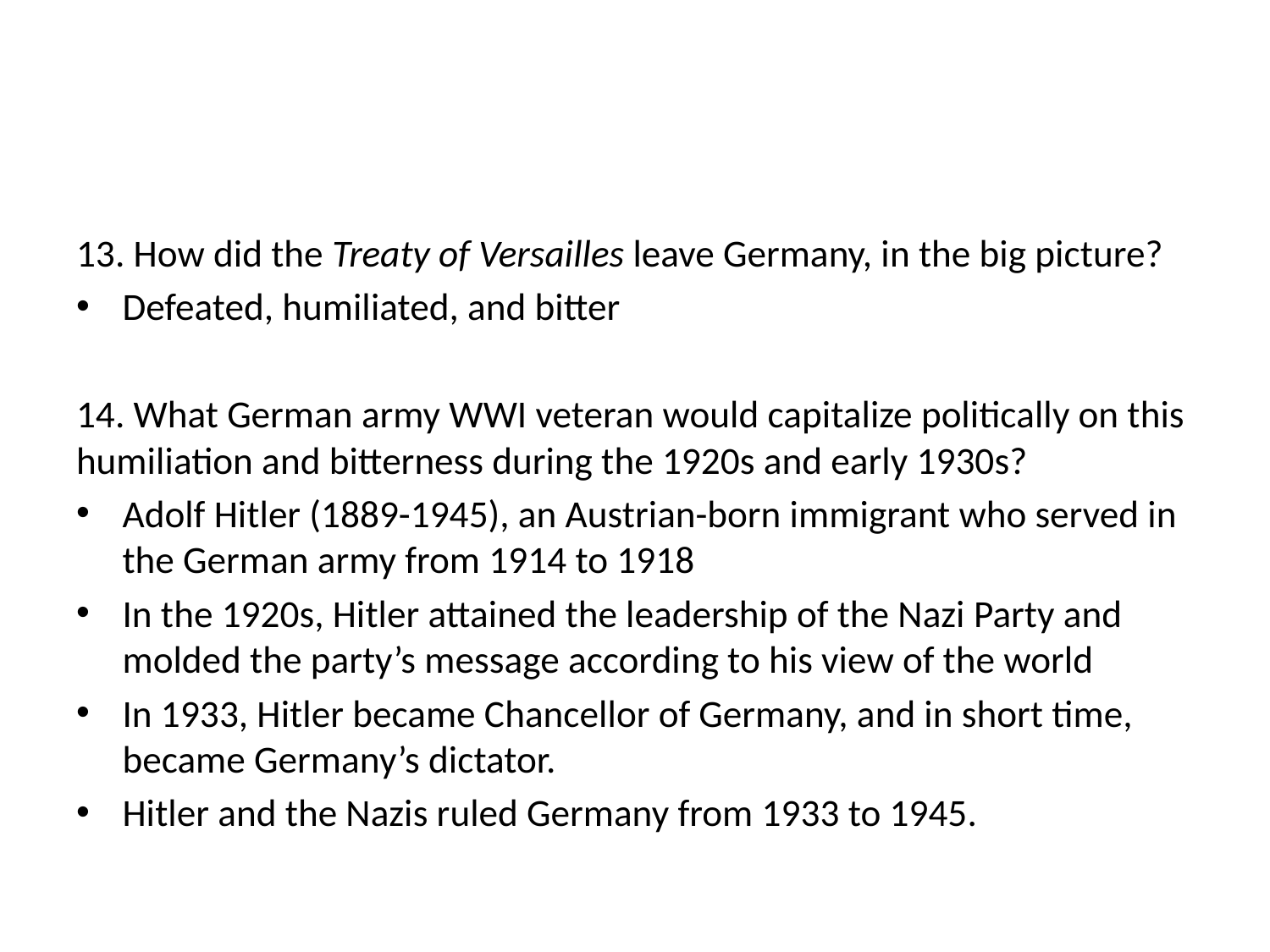

#
13. How did the Treaty of Versailles leave Germany, in the big picture?
Defeated, humiliated, and bitter

14. What German army WWI veteran would capitalize politically on this humiliation and bitterness during the 1920s and early 1930s?
Adolf Hitler (1889-1945), an Austrian-born immigrant who served in the German army from 1914 to 1918
In the 1920s, Hitler attained the leadership of the Nazi Party and molded the party’s message according to his view of the world
In 1933, Hitler became Chancellor of Germany, and in short time, became Germany’s dictator.
Hitler and the Nazis ruled Germany from 1933 to 1945.